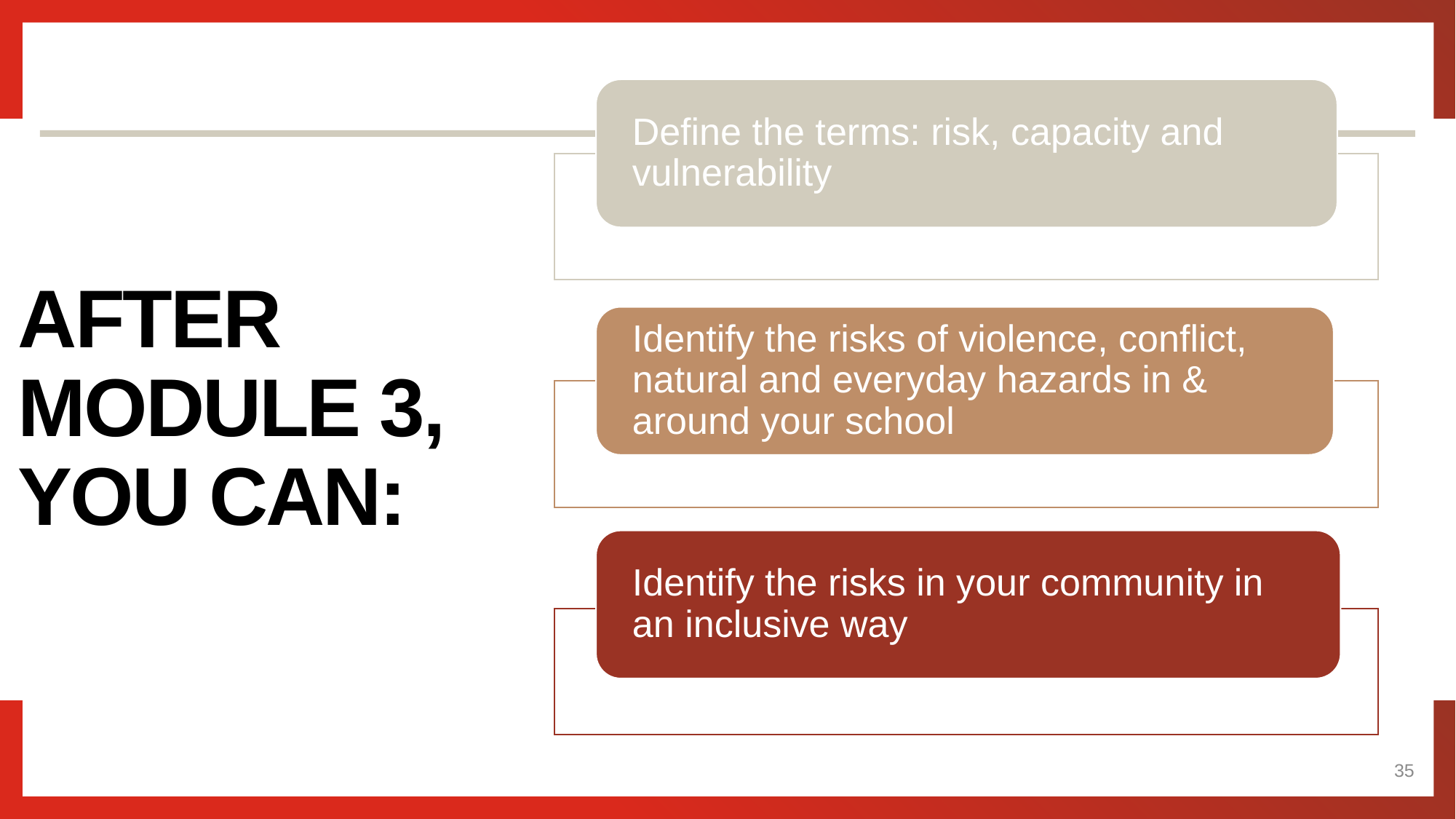

# After module 3, you can:
Define the terms: risk, capacity and vulnerability
Identify the risks of violence, conflict, natural and everyday hazards in & around your school
Identify the risks in your community in an inclusive way
35